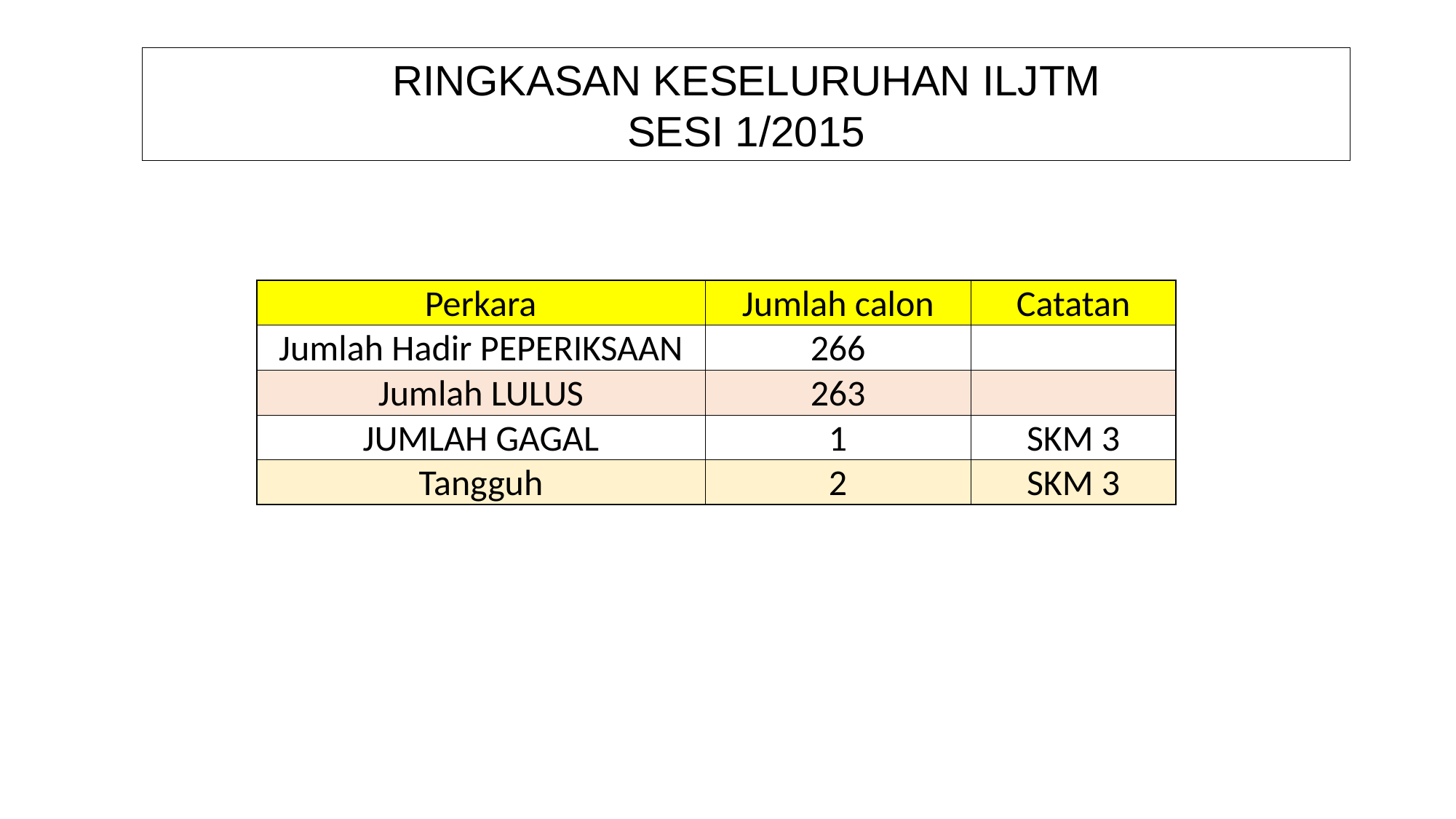

RINGKASAN KESELURUHAN ILJTM
SESI 1/2015
| Perkara | Jumlah calon | Catatan |
| --- | --- | --- |
| Jumlah Hadir PEPERIKSAAN | 266 |  |
| Jumlah LULUS | 263 |  |
| JUMLAH GAGAL | 1 | SKM 3 |
| Tangguh | 2 | SKM 3 |